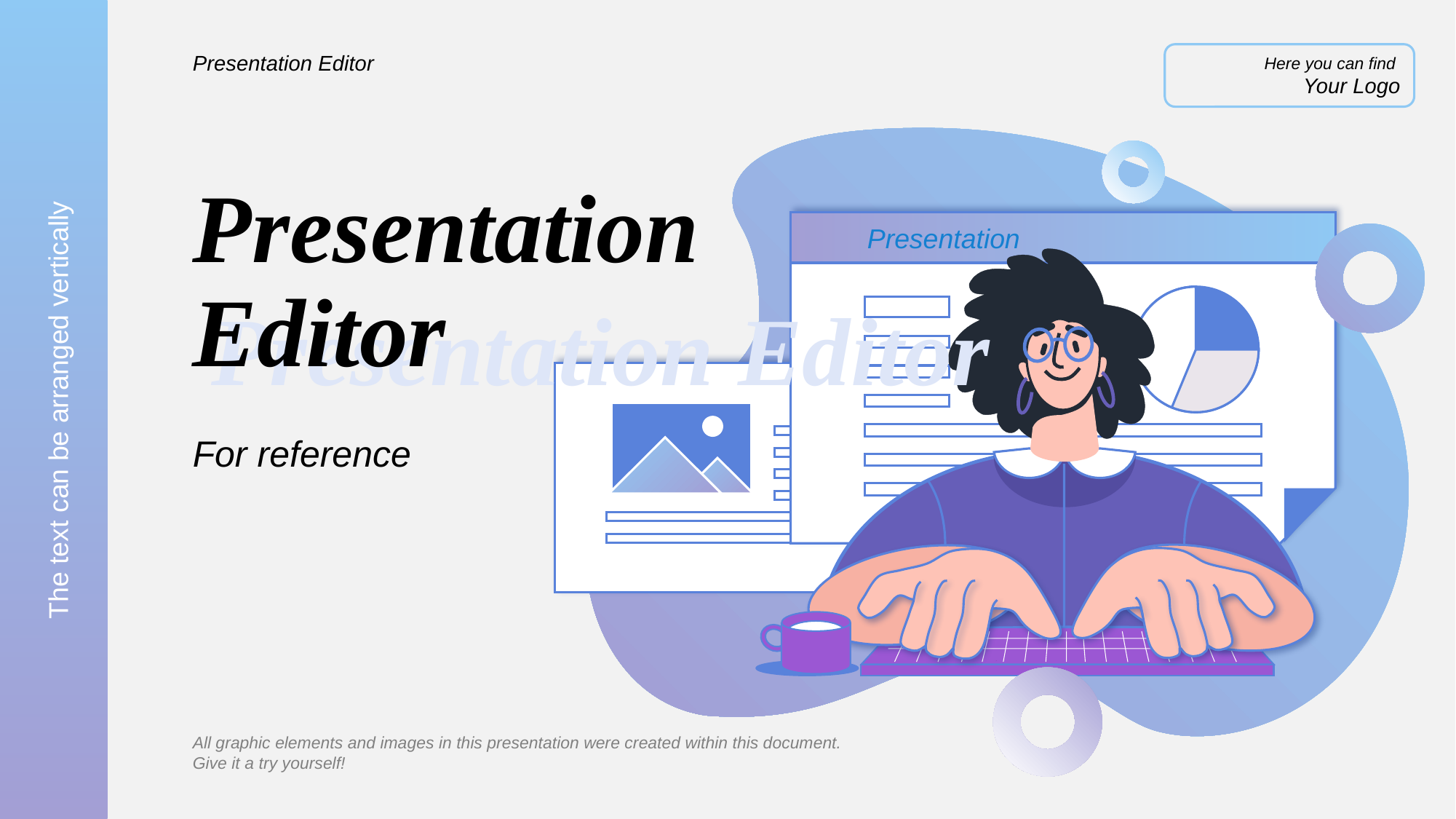

The text can be arranged vertically
Presentation Editor
Here you can find
Your Logo

# Presentation Editor
Presentation Editor

Presentation

For reference

All graphic elements and images in this presentation were created within this document.
Give it a try yourself!
1